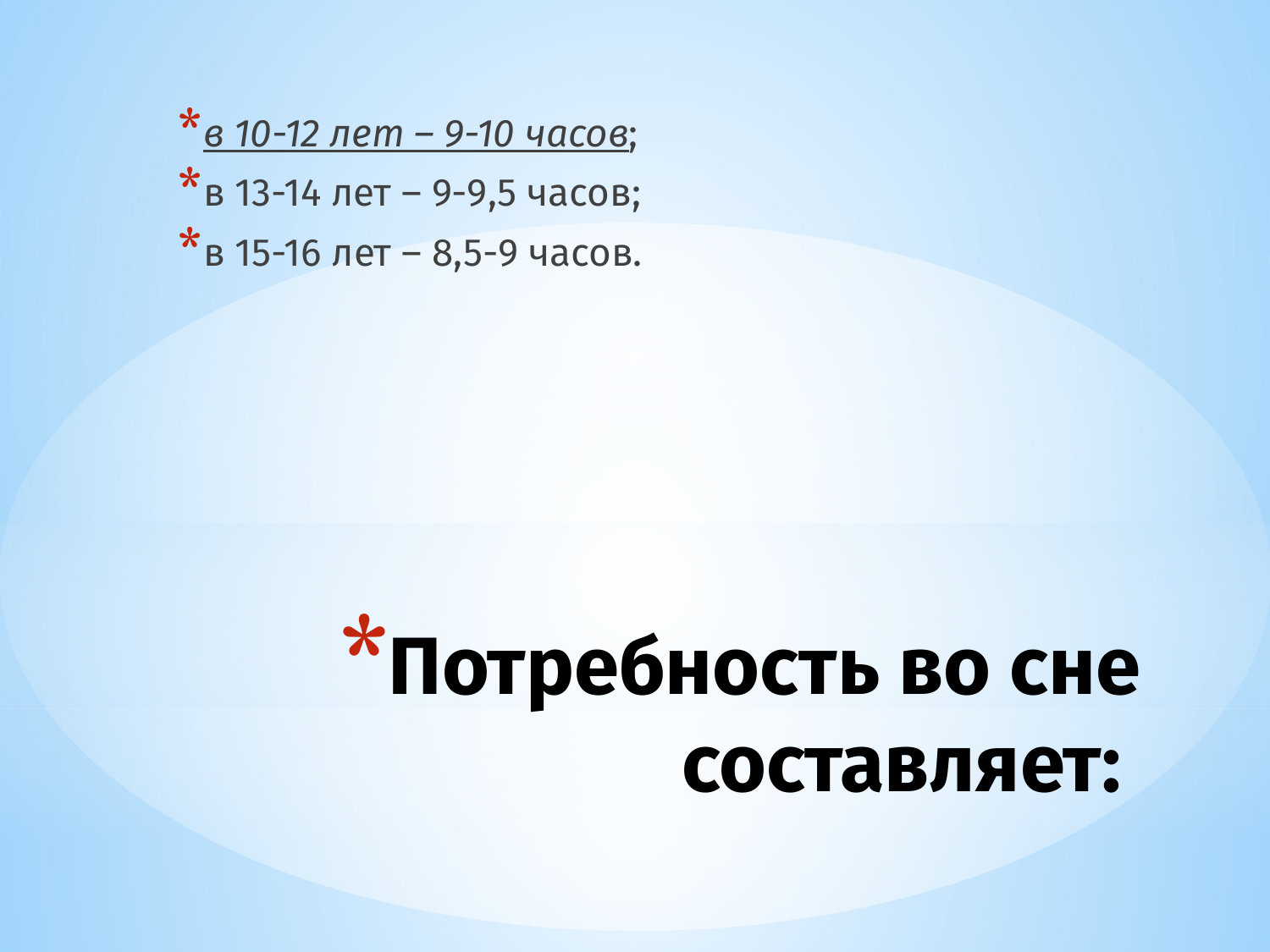

в 10-12 лет – 9-10 часов;
в 13-14 лет – 9-9,5 часов;
в 15-16 лет – 8,5-9 часов.
# Потребность во сне составляет: